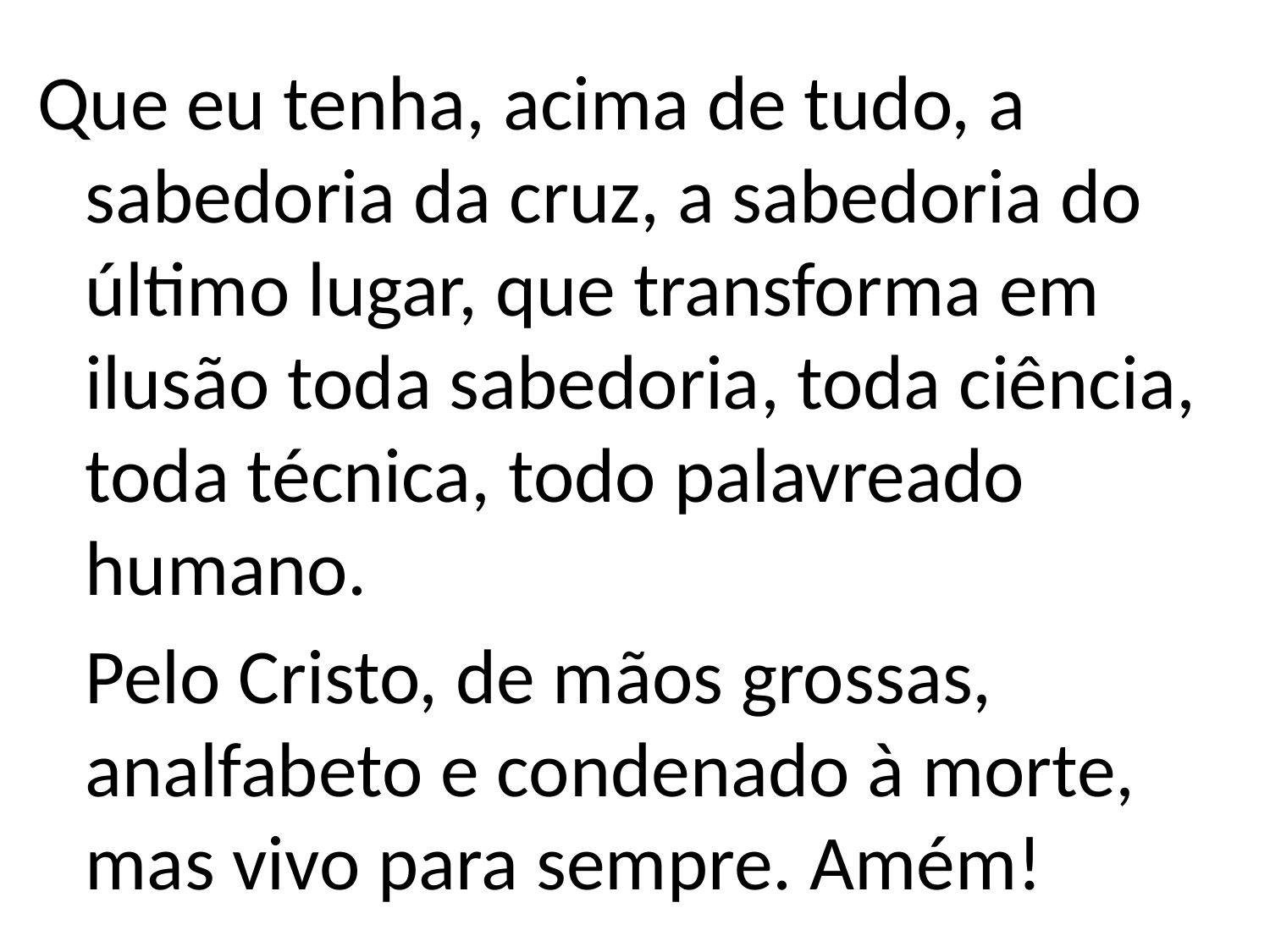

#
Que eu tenha, acima de tudo, a sabedoria da cruz, a sabedoria do último lugar, que transforma em ilusão toda sabedoria, toda ciência, toda técnica, todo palavreado humano.
	Pelo Cristo, de mãos grossas, analfabeto e condenado à morte, mas vivo para sempre. Amém!